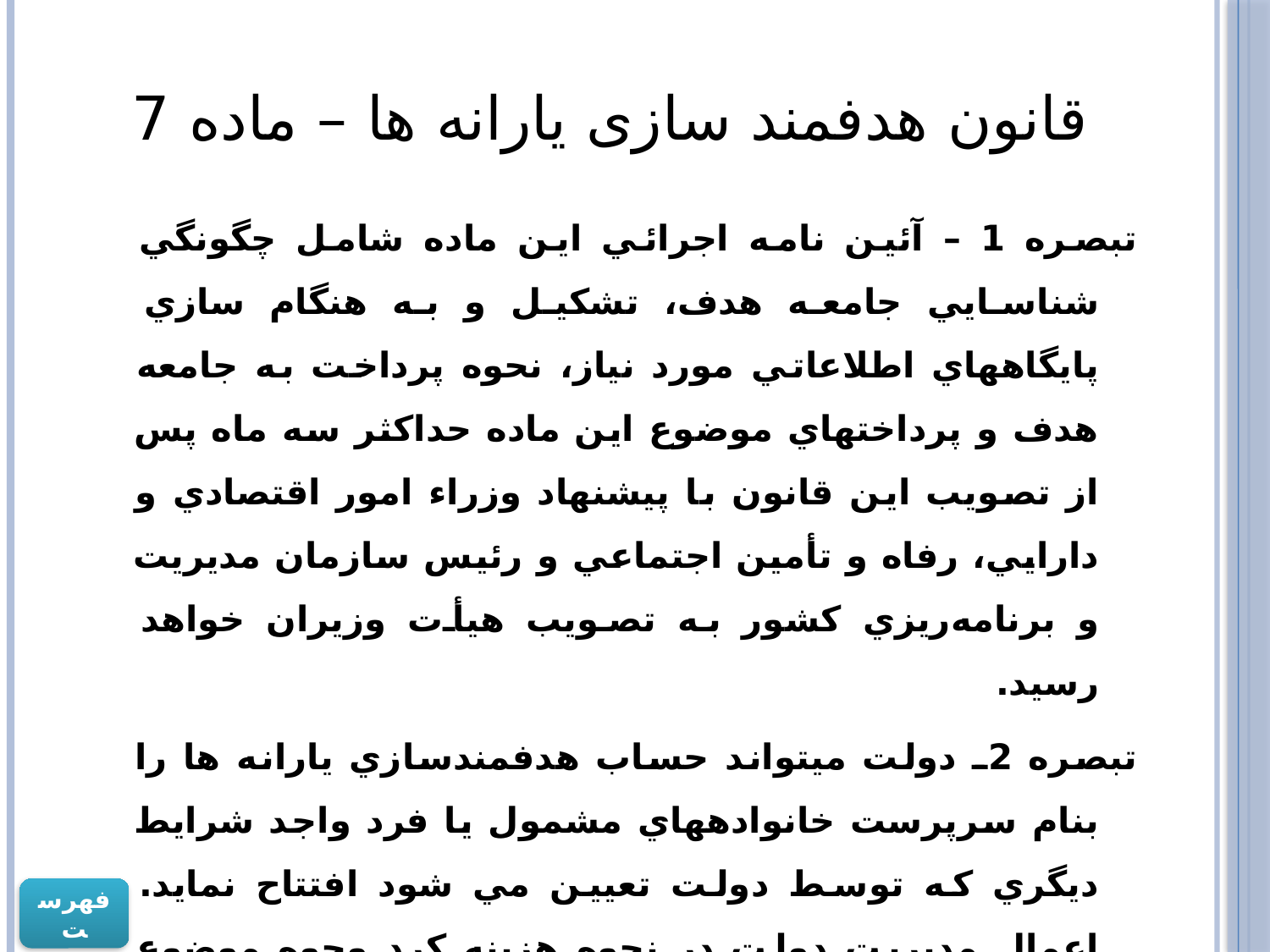

# قانون هدفمند سازی یارانه ها – ماده 7
تبصره 1 – آئين نامه اجرائي اين ماده شامل چگونگي شناسايي جامعه هدف، تشكيل و به هنگام سازي پايگاههاي اطلاعاتي مورد نياز، نحوه پرداخت به جامعه هدف و پرداختهاي موضوع اين ماده حداكثر سه ماه پس از تصويب اين قانون با پيشنهاد وزراء امور اقتصادي و دارايي، رفاه و تأمين اجتماعي و رئيس سازمان مديريت و برنامه‌ريزي كشور به تصويب هيأت وزيران خواهد رسيد.
تبصره 2ـ دولت ميتواند حساب هدفمندسازي يارانه ها را بنام سرپرست خانوادههاي مشمول يا فرد واجد شرايط ديگري كه توسط دولت تعيين مي شود افتتاح نمايد. اعمال مديريت دولت در نحوه هزينه كرد وجوه موضوع اين حساب از جمله زمان مجاز، نوع برداشت هزينه ها و برگشت وجوهي كه به اشتباه واريز شده اند مجاز است.

فهرست